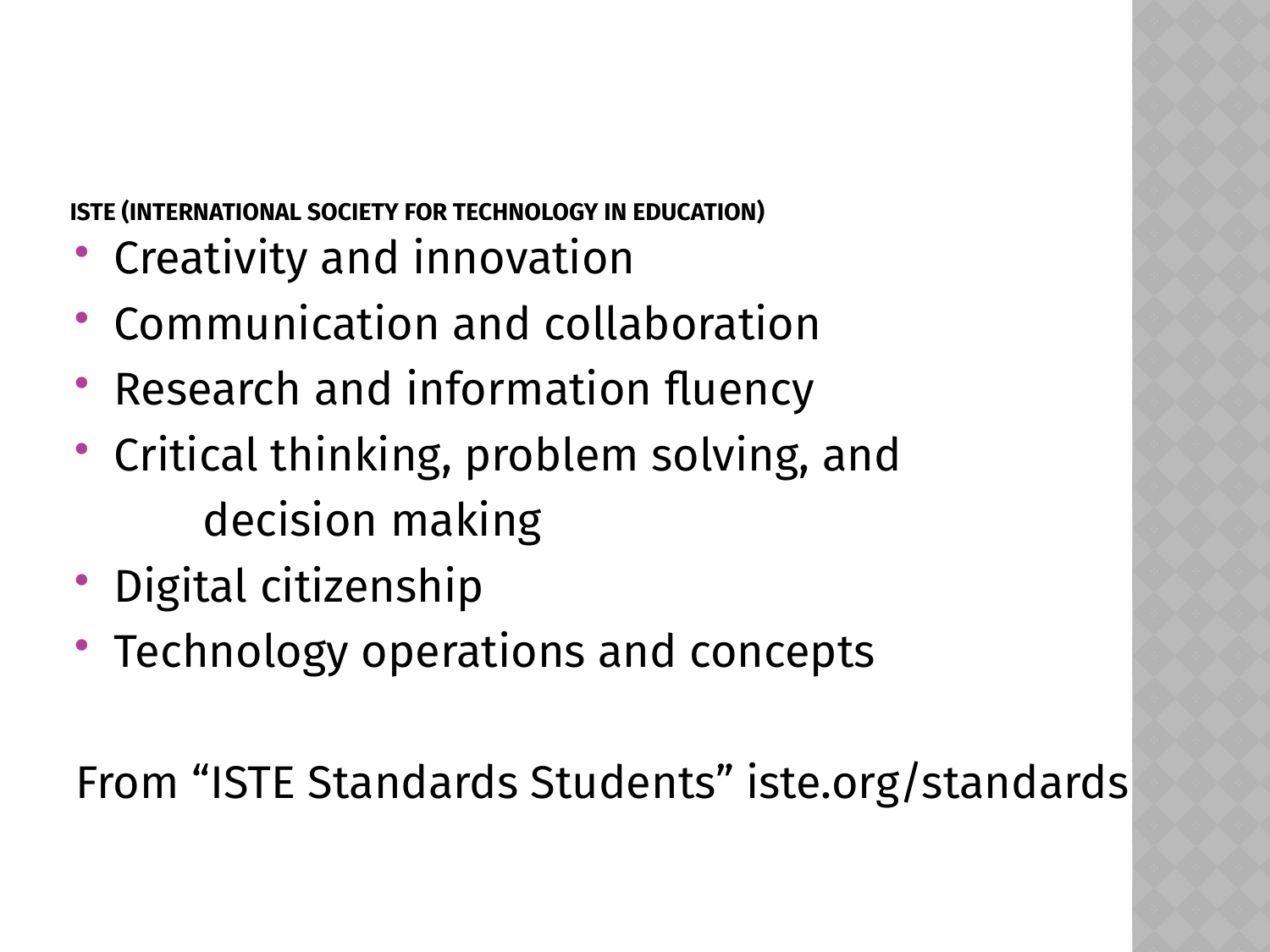

# ISTE (International Society for TechNology in Education)
Creativity and innovation
Communication and collaboration
Research and information fluency
Critical thinking, problem solving, and
	decision making
Digital citizenship
Technology operations and concepts

From “ISTE Standards Students” iste.org/standards